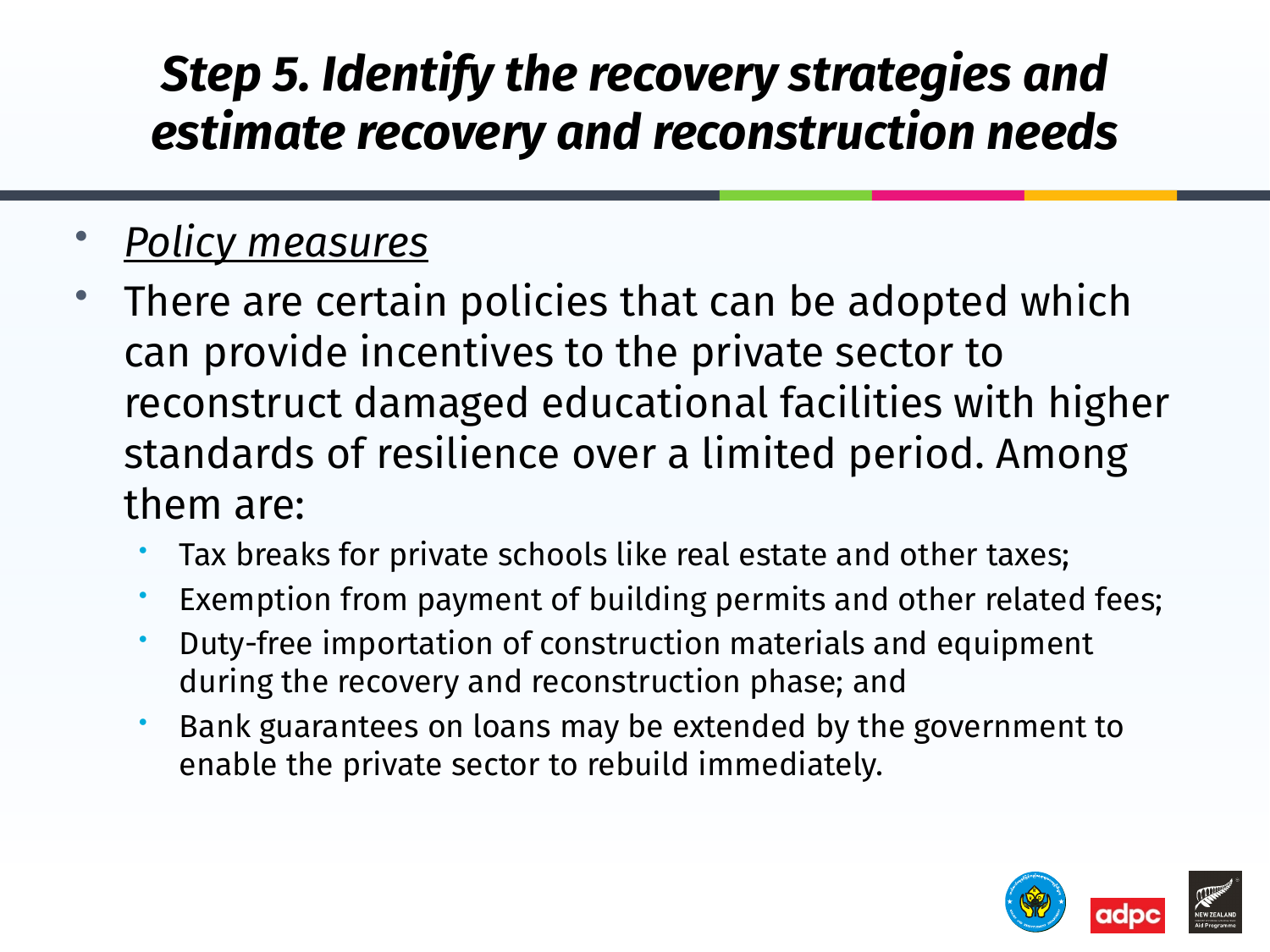

# Step 5. Identify the recovery strategies and estimate recovery and reconstruction needs
Policy measures
There are certain policies that can be adopted which can provide incentives to the private sector to reconstruct damaged educational facilities with higher standards of resilience over a limited period. Among them are:
Tax breaks for private schools like real estate and other taxes;
Exemption from payment of building permits and other related fees;
Duty-free importation of construction materials and equipment during the recovery and reconstruction phase; and
Bank guarantees on loans may be extended by the government to enable the private sector to rebuild immediately.